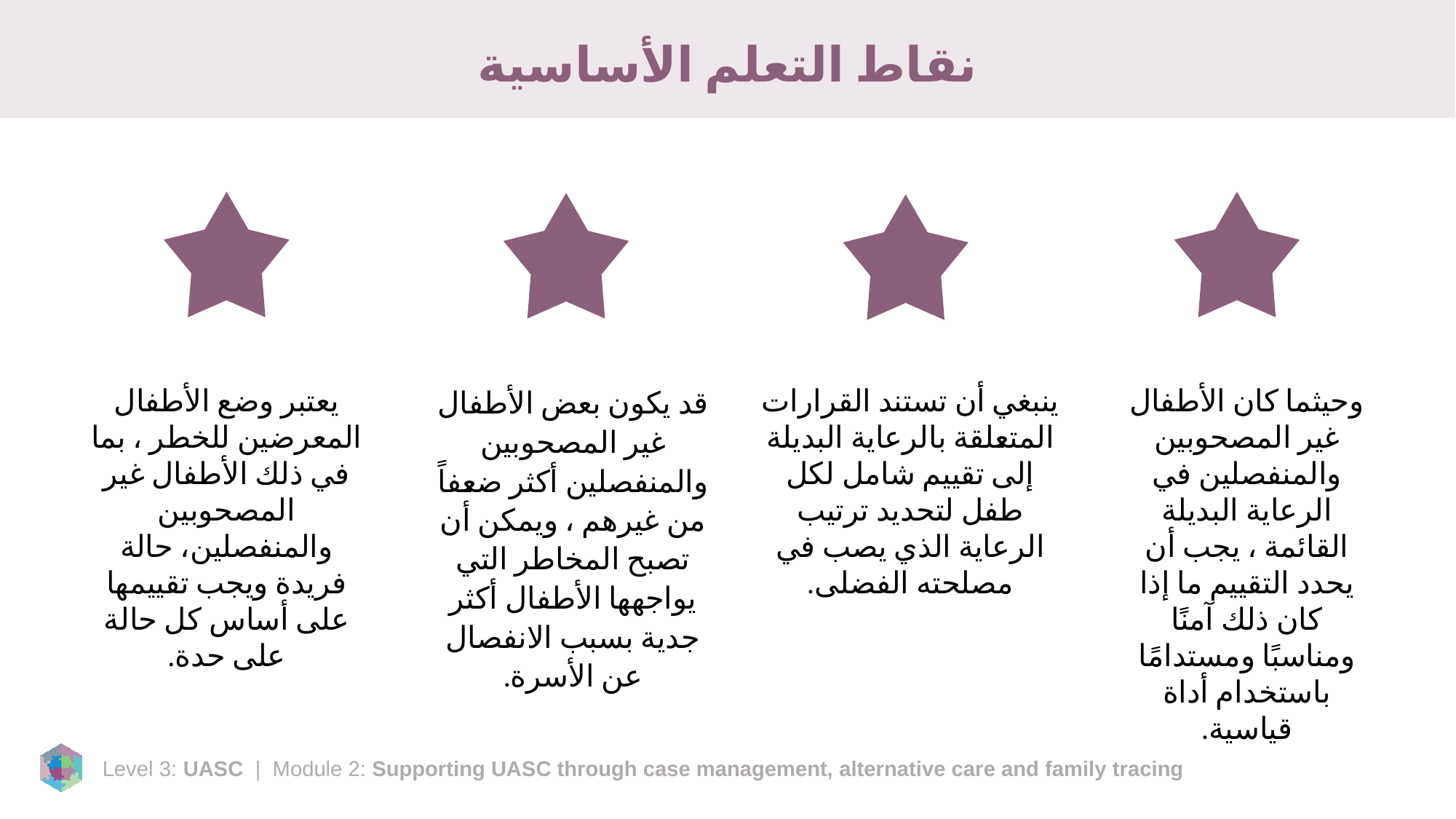

# نقاط التعلم الأساسية

يعتبر وضع الأطفال المعرضين للخطر ، بما في ذلك الأطفال غير المصحوبين والمنفصلين، حالة فريدة ويجب تقييمها على أساس كل حالة على حدة.
قد يكون بعض الأطفال غير المصحوبين والمنفصلين أكثر ضعفاً من غيرهم ، ويمكن أن تصبح المخاطر التي يواجهها الأطفال أكثر جدية بسبب الانفصال عن الأسرة.
ينبغي أن تستند القرارات المتعلقة بالرعاية البديلة إلى تقييم شامل لكل طفل لتحديد ترتيب الرعاية الذي يصب في مصلحته الفضلى.
وحيثما كان الأطفال غير المصحوبين والمنفصلين في الرعاية البديلة القائمة ، يجب أن يحدد التقييم ما إذا كان ذلك آمنًا ومناسبًا ومستدامًا باستخدام أداة قياسية.